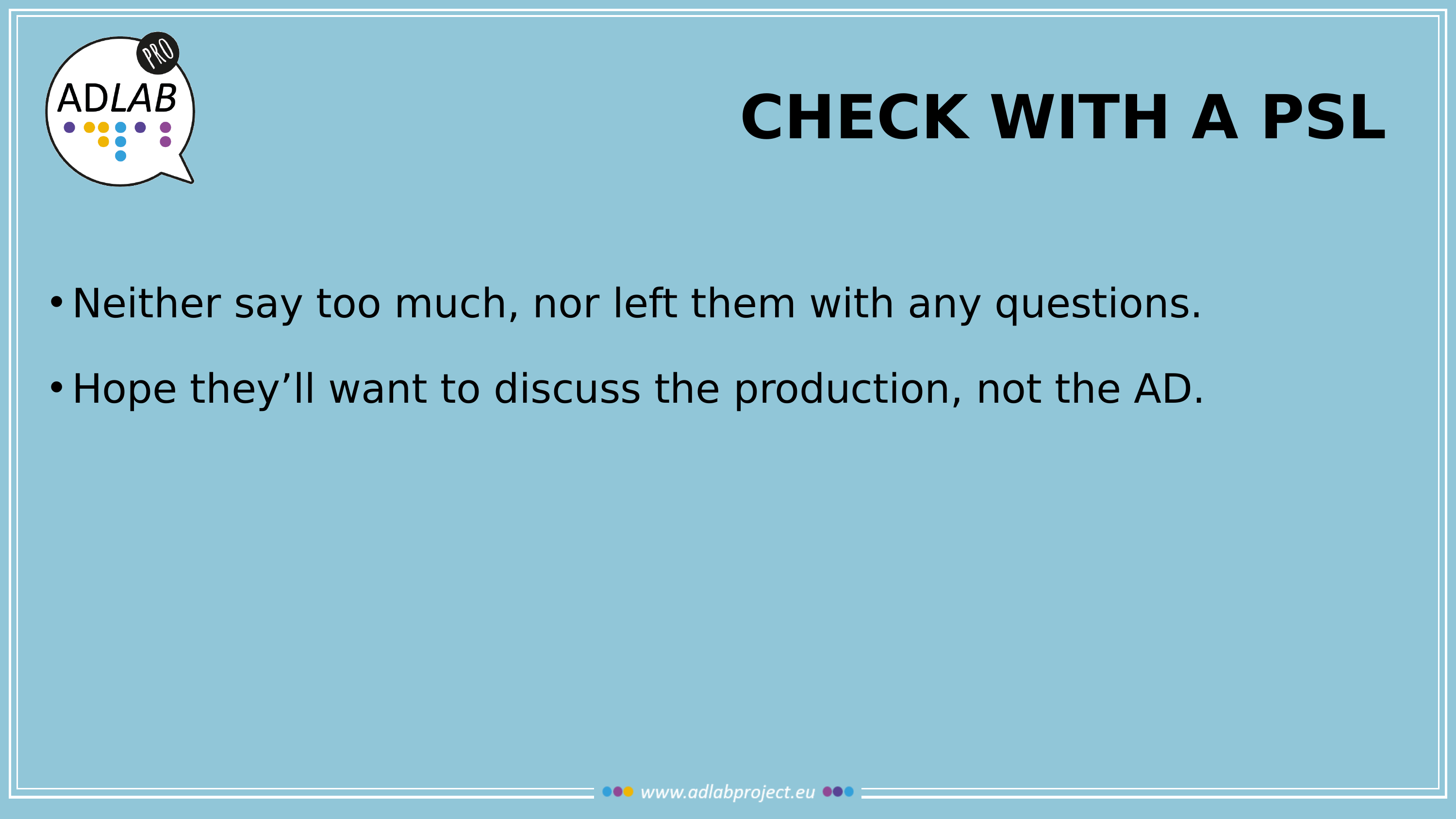

# Check with a PSL
Neither say too much, nor left them with any questions.
Hope they’ll want to discuss the production, not the AD.